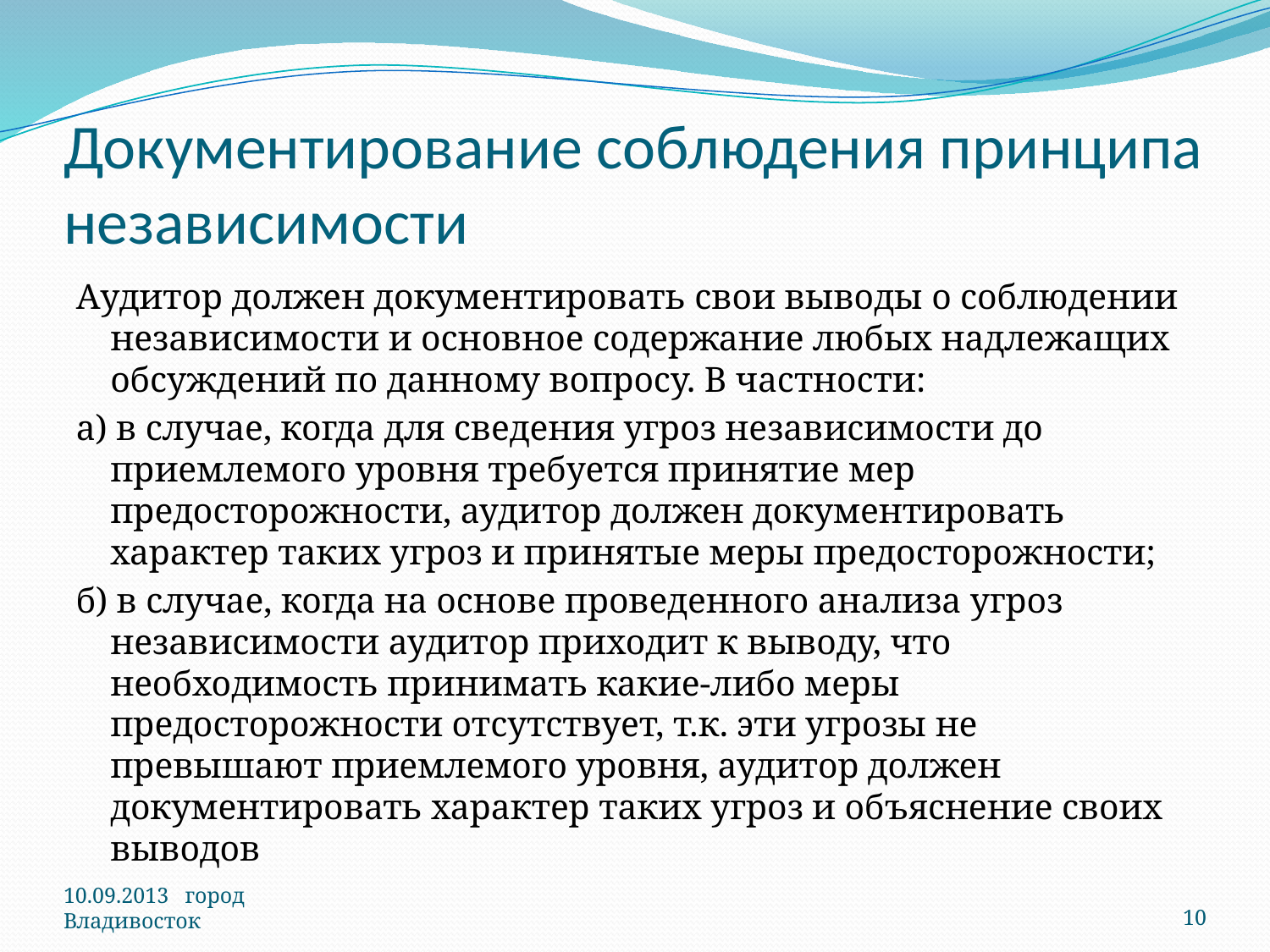

# Документирование соблюдения принципа независимости
Аудитор должен документировать свои выводы о соблюдении независимости и основное содержание любых надлежащих обсуждений по данному вопросу. В частности:
а) в случае, когда для сведения угроз независимости до приемлемого уровня требуется принятие мер предосторожности, аудитор должен документировать характер таких угроз и принятые меры предосторожности;
б) в случае, когда на основе проведенного анализа угроз независимости аудитор приходит к выводу, что необходимость принимать какие-либо меры предосторожности отсутствует, т.к. эти угрозы не превышают приемлемого уровня, аудитор должен документировать характер таких угроз и объяснение своих выводов
10.09.2013   город Владивосток

10